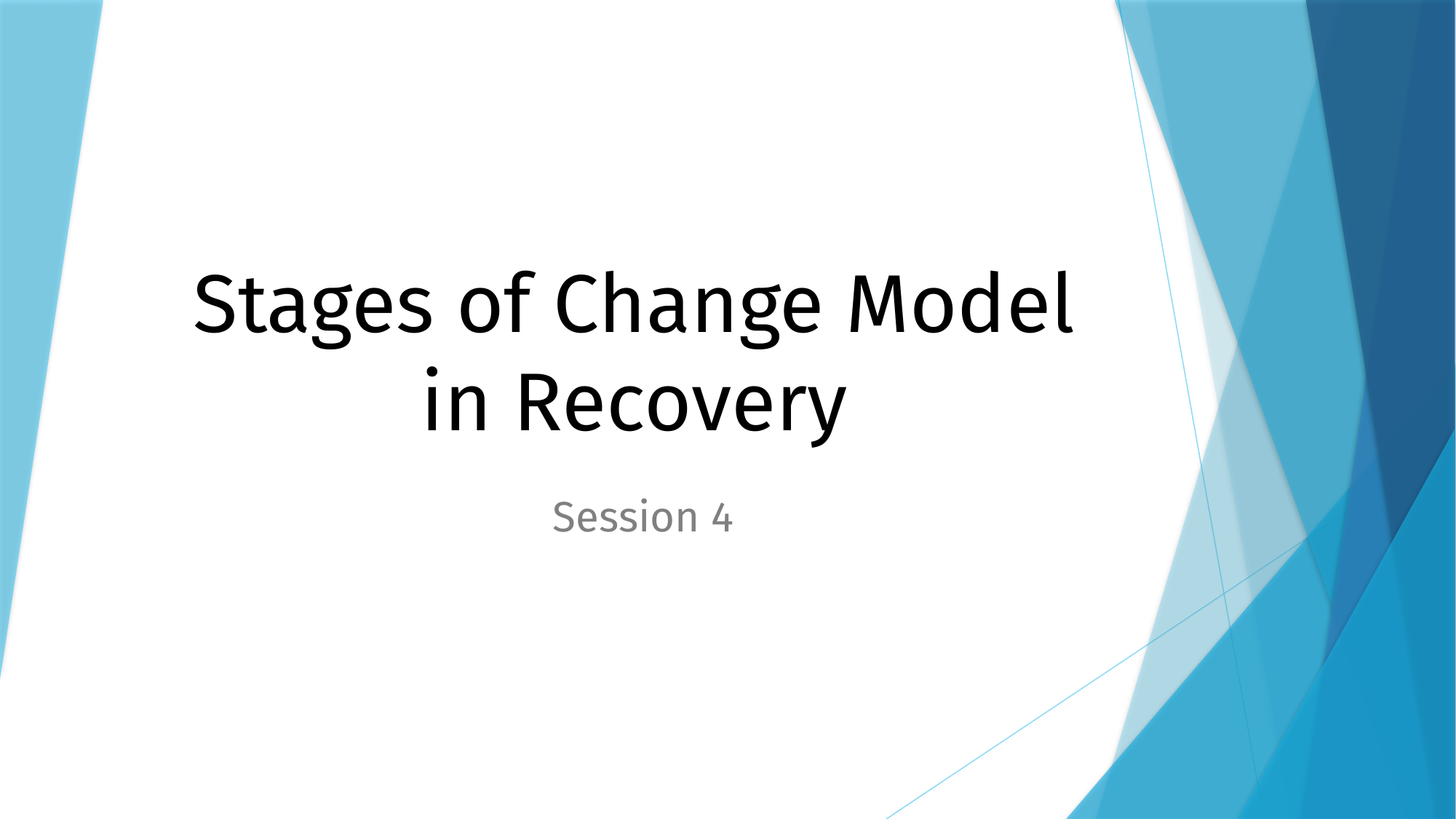

# Stages of Change Model in Recovery
Session 4